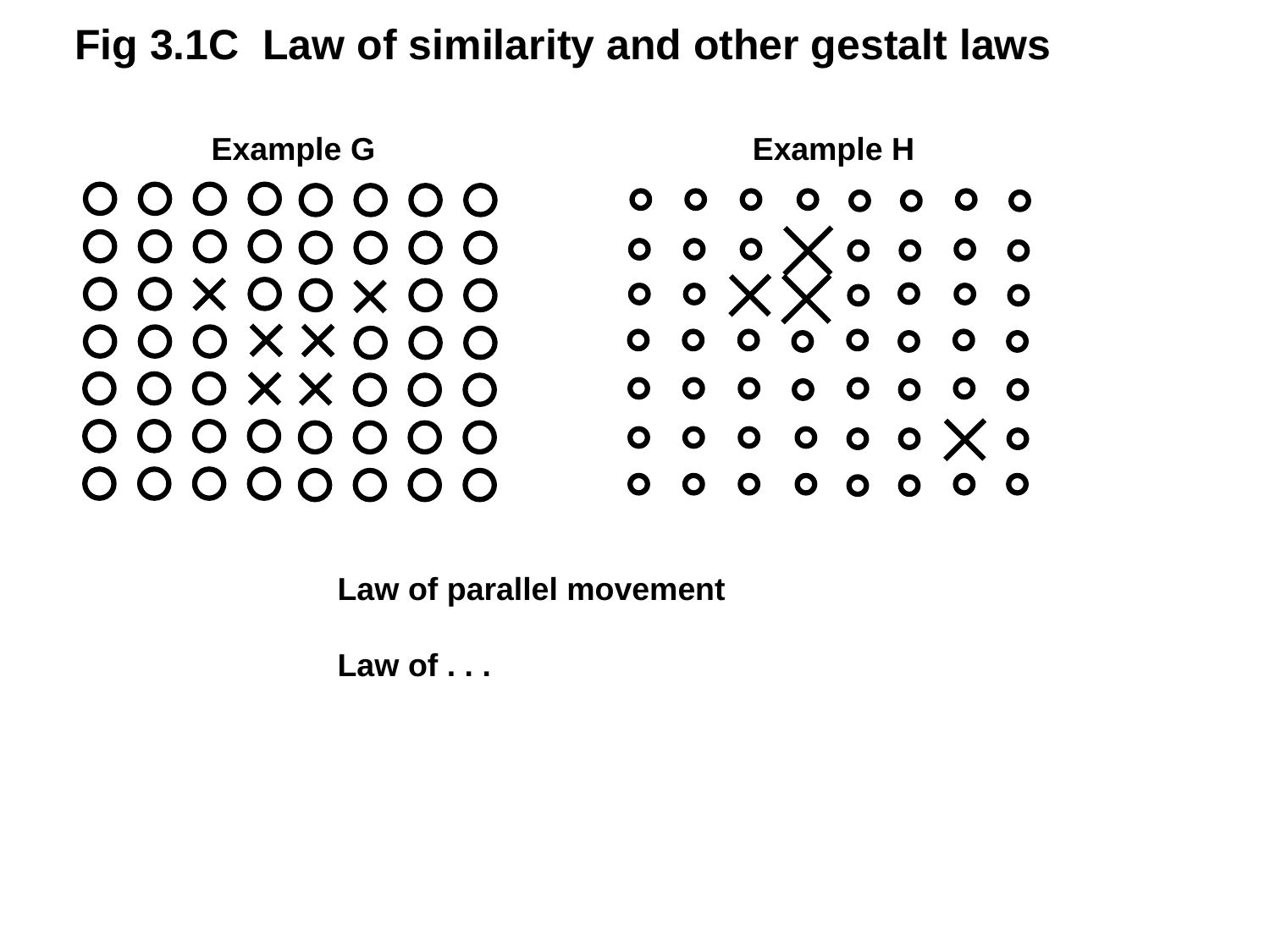

Fig 3.1C  Law of similarity and other gestalt laws
Example G
Example H

Law of parallel movement

Law of . . .